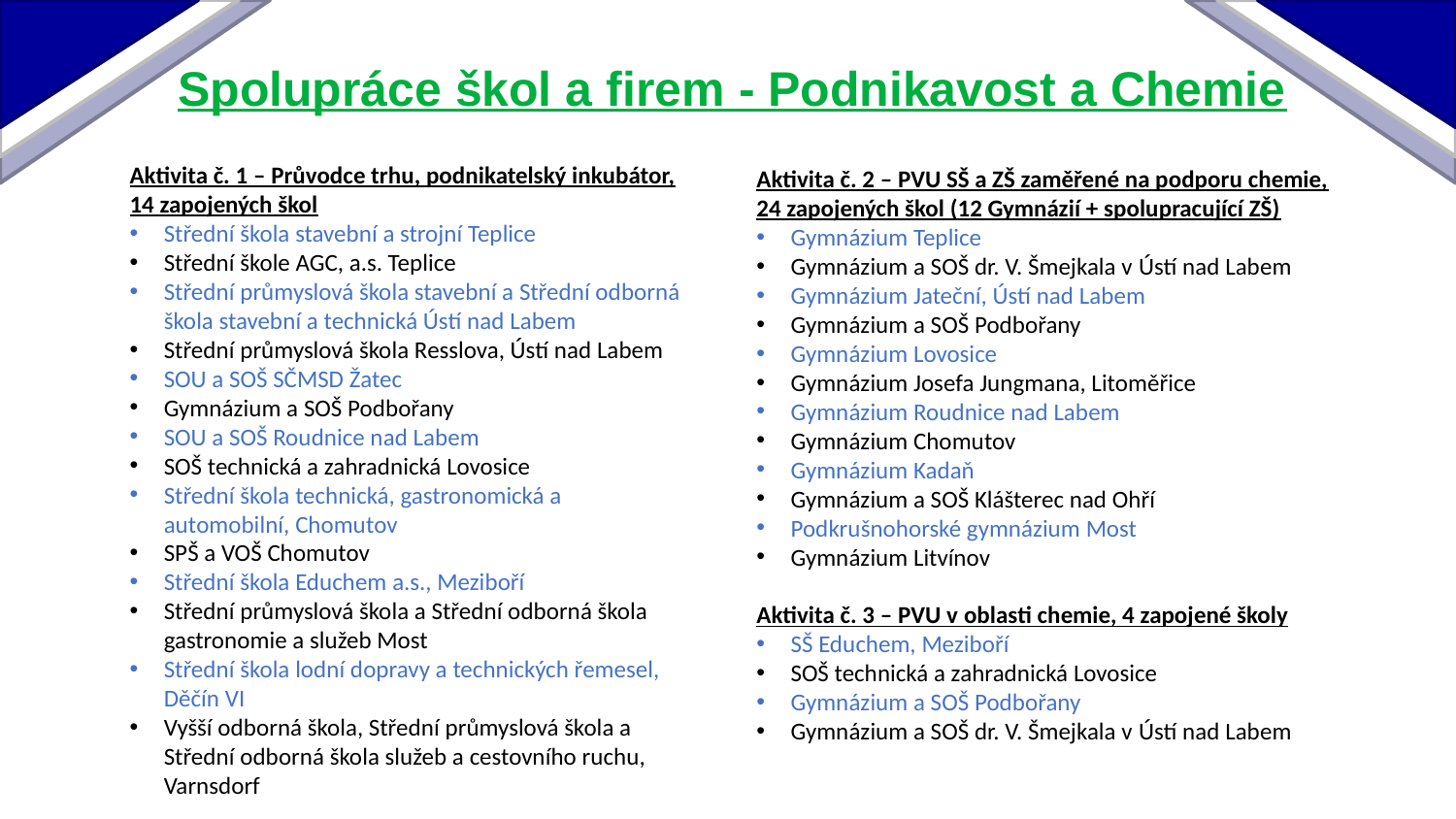

# Spolupráce škol a firem - Podnikavost a Chemie

Aktivita č. 1 – Průvodce trhu, podnikatelský inkubátor, 14 zapojených škol
Střední škola stavební a strojní Teplice
Střední škole AGC, a.s. Teplice
Střední průmyslová škola stavební a Střední odborná škola stavební a technická Ústí nad Labem
Střední průmyslová škola Resslova, Ústí nad Labem
SOU a SOŠ SČMSD Žatec
Gymnázium a SOŠ Podbořany
SOU a SOŠ Roudnice nad Labem
SOŠ technická a zahradnická Lovosice
Střední škola technická, gastronomická a automobilní, Chomutov
SPŠ a VOŠ Chomutov
Střední škola Educhem a.s., Meziboří
Střední průmyslová škola a Střední odborná škola gastronomie a služeb Most
Střední škola lodní dopravy a technických řemesel, Děčín VI
Vyšší odborná škola, Střední průmyslová škola a Střední odborná škola služeb a cestovního ruchu, Varnsdorf
Aktivita č. 2 – PVU SŠ a ZŠ zaměřené na podporu chemie, 24 zapojených škol (12 Gymnázií + spolupracující ZŠ)
Gymnázium Teplice
Gymnázium a SOŠ dr. V. Šmejkala v Ústí nad Labem
Gymnázium Jateční, Ústí nad Labem
Gymnázium a SOŠ Podbořany
Gymnázium Lovosice
Gymnázium Josefa Jungmana, Litoměřice
Gymnázium Roudnice nad Labem
Gymnázium Chomutov
Gymnázium Kadaň
Gymnázium a SOŠ Klášterec nad Ohří
Podkrušnohorské gymnázium Most
Gymnázium Litvínov

Aktivita č. 3 – PVU v oblasti chemie, 4 zapojené školy
SŠ Educhem, Meziboří
SOŠ technická a zahradnická Lovosice
Gymnázium a SOŠ Podbořany
Gymnázium a SOŠ dr. V. Šmejkala v Ústí nad Labem